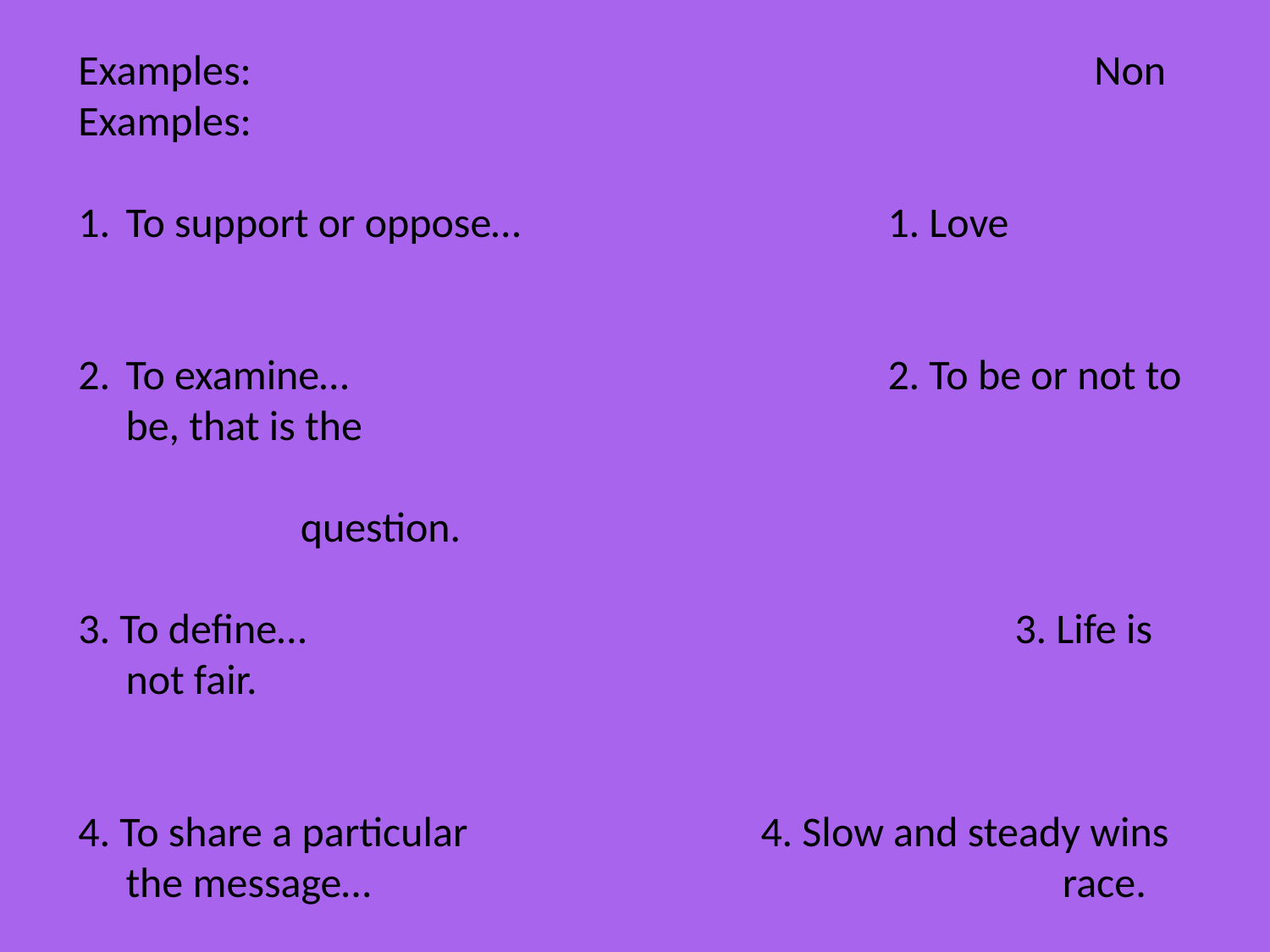

Examples:							Non Examples:

To support or oppose…			1. Love

To examine…					2. To be or not to be, that is the
										     question.

3. To define…						3. Life is not fair.

4. To share a particular 			4. Slow and steady wins the message…						     race.

5. To share an experience…		5. Every story is told at a certain 									     pace with some variations in 									     speed.